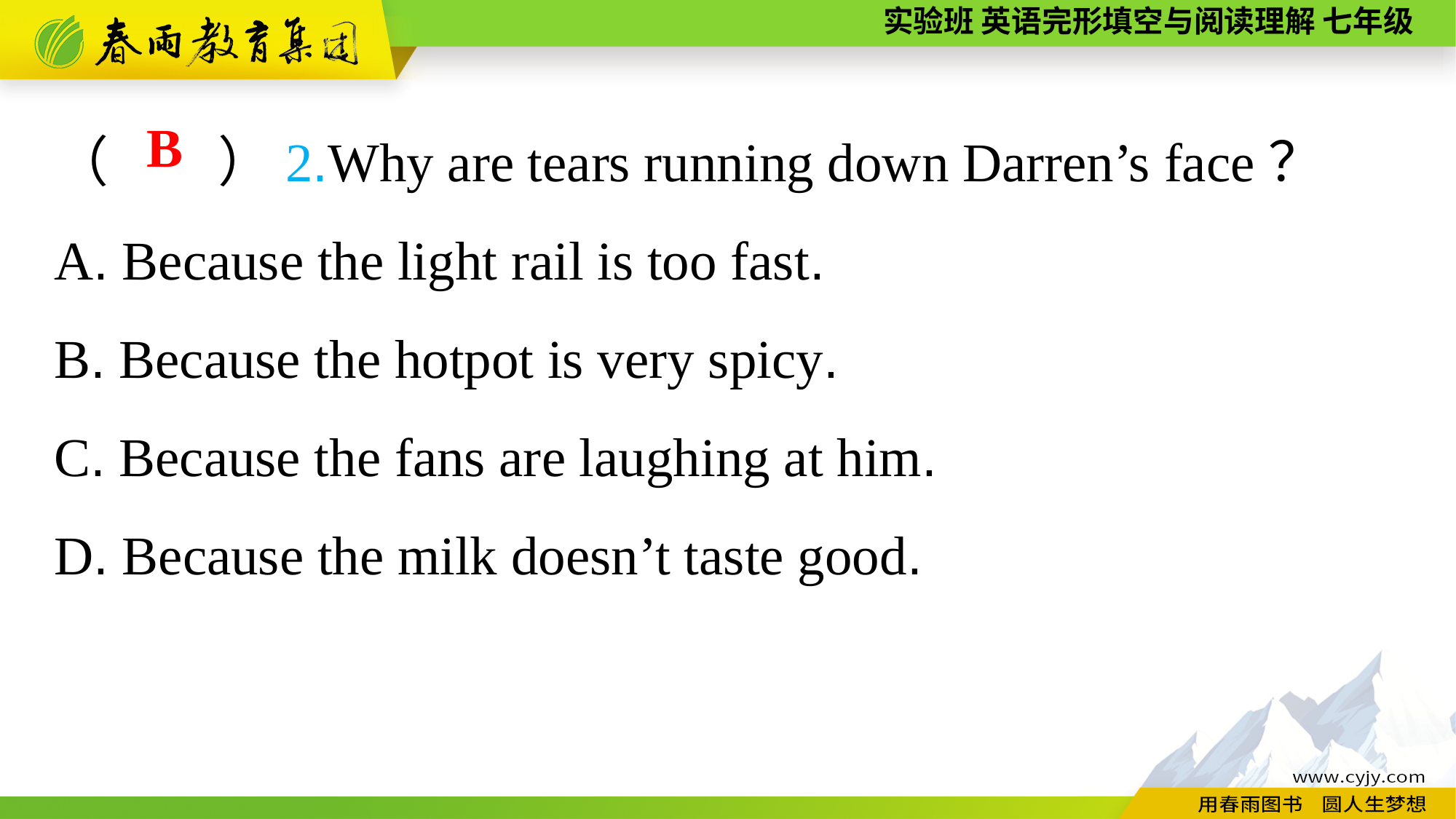

（　　）2.Why are tears running down Darren’s face？
A. Because the light rail is too fast.
B. Because the hotpot is very spicy.
C. Because the fans are laughing at him.
D. Because the milk doesn’t taste good.
B